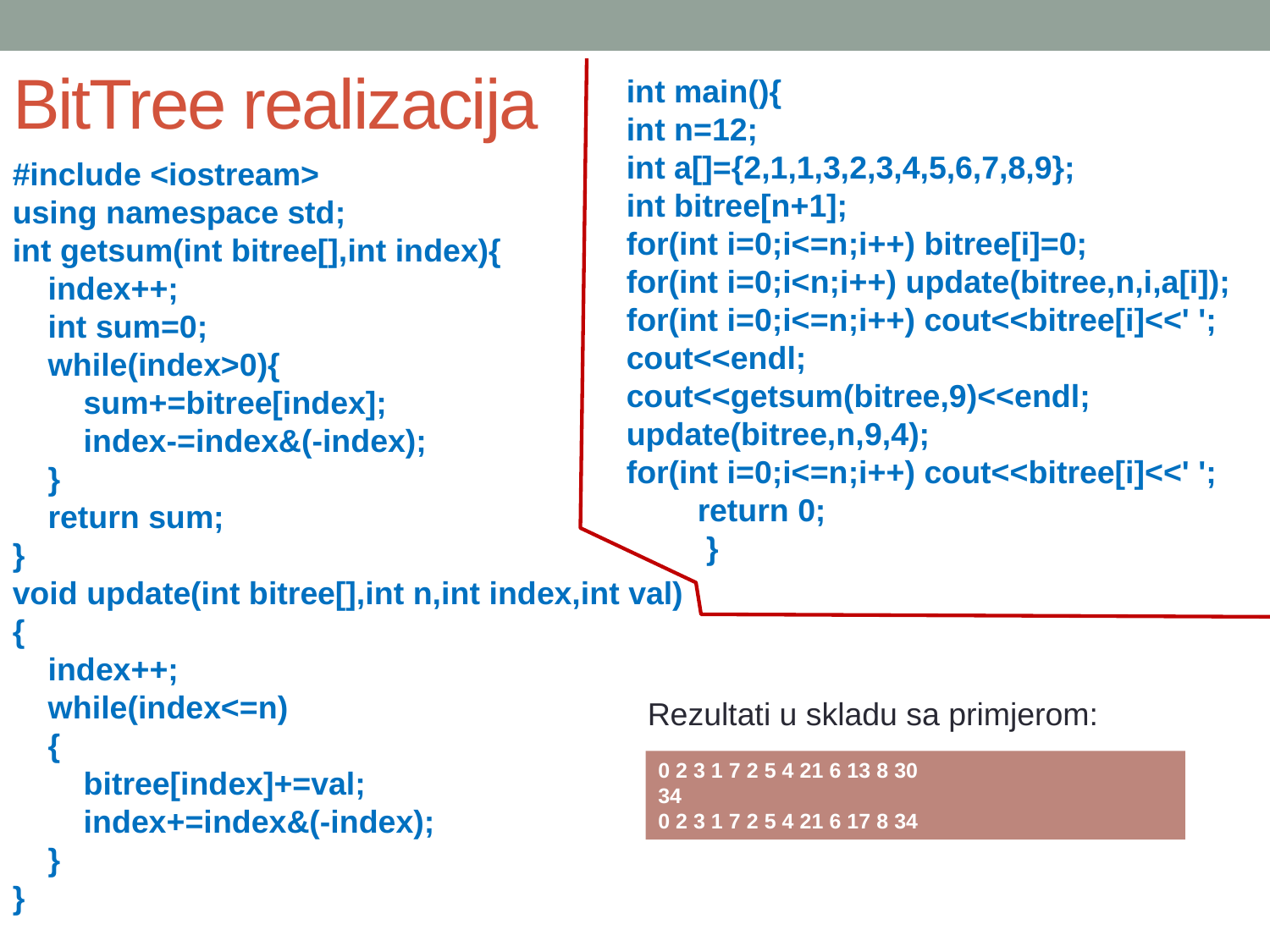

# BitTree realizacija

int main(){
int n=12;
int a[]={2,1,1,3,2,3,4,5,6,7,8,9};
int bitree[n+1];
for(int i=0;i<=n;i++) bitree[i]=0;
for(int i=0;i<n;i++) update(bitree,n,i,a[i]);
for(int i=0;i<=n;i++) cout<<bitree[i]<<' ';
cout<<endl;
cout<<getsum(bitree,9)<<endl;
update(bitree,n,9,4);
for(int i=0;i<=n;i++) cout<<bitree[i]<<' ';
        return 0;
         }
#include <iostream>
using namespace std;
int getsum(int bitree[],int index){
    index++;
    int sum=0;
    while(index>0){
        sum+=bitree[index];
        index-=index&(-index);
    }
    return sum;
}
void update(int bitree[],int n,int index,int val)
{
    index++;
    while(index<=n)
    {
        bitree[index]+=val;
        index+=index&(-index);
    }
}
Rezultati u skladu sa primjerom:
0 2 3 1 7 2 5 4 21 6 13 8 30
34
0 2 3 1 7 2 5 4 21 6 17 8 34